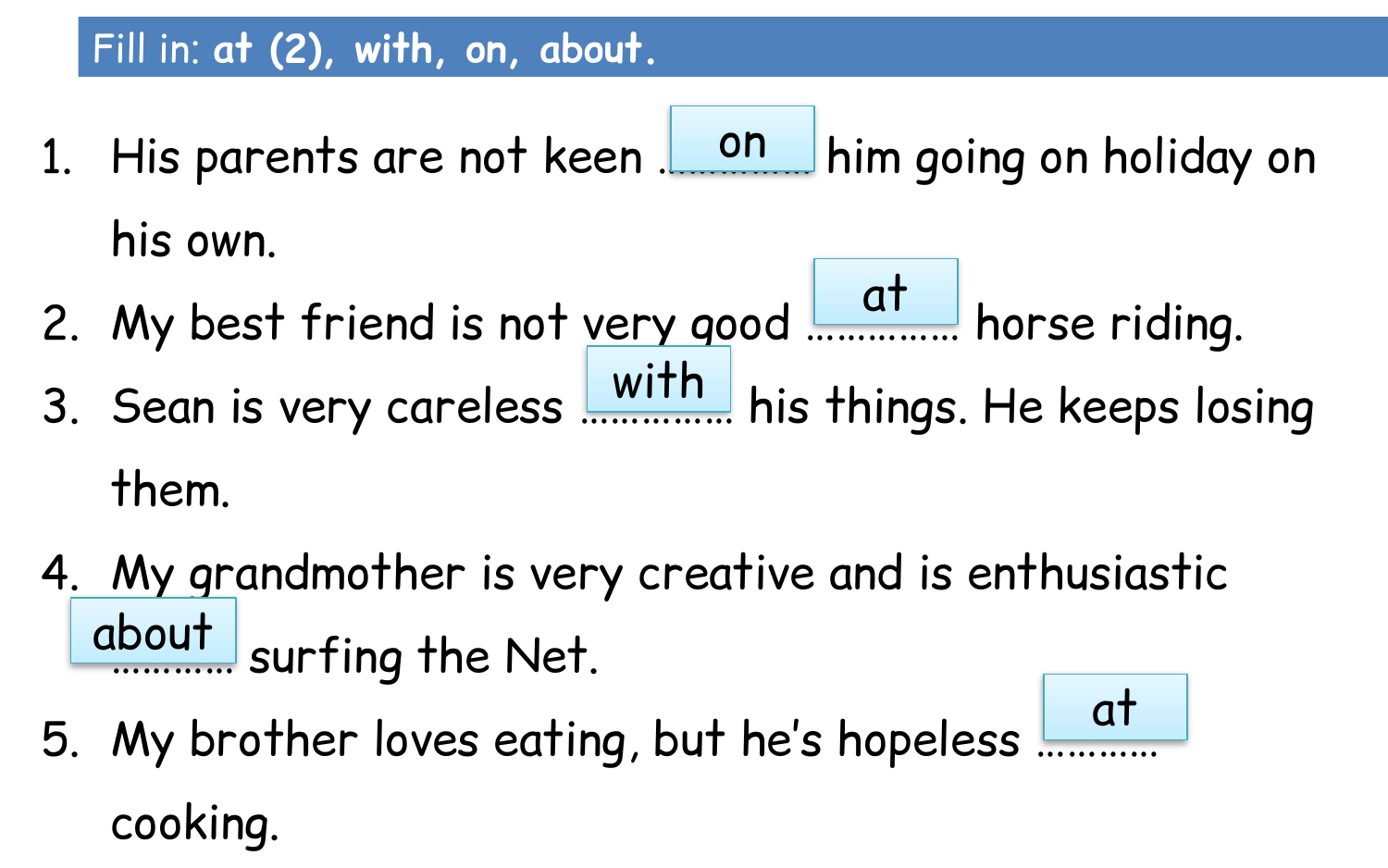

Fill in: at (2), with, on, about.
His parents are not keen …………… him going on holiday on his own.
My best friend is not very good …………… horse riding.
Sean is very careless …………… his things. He keeps losing them.
My grandmother is very creative and is enthusiastic ………… surfing the Net.
My brother loves eating, but he’s hopeless ………… cooking.
on
at
with
about
at